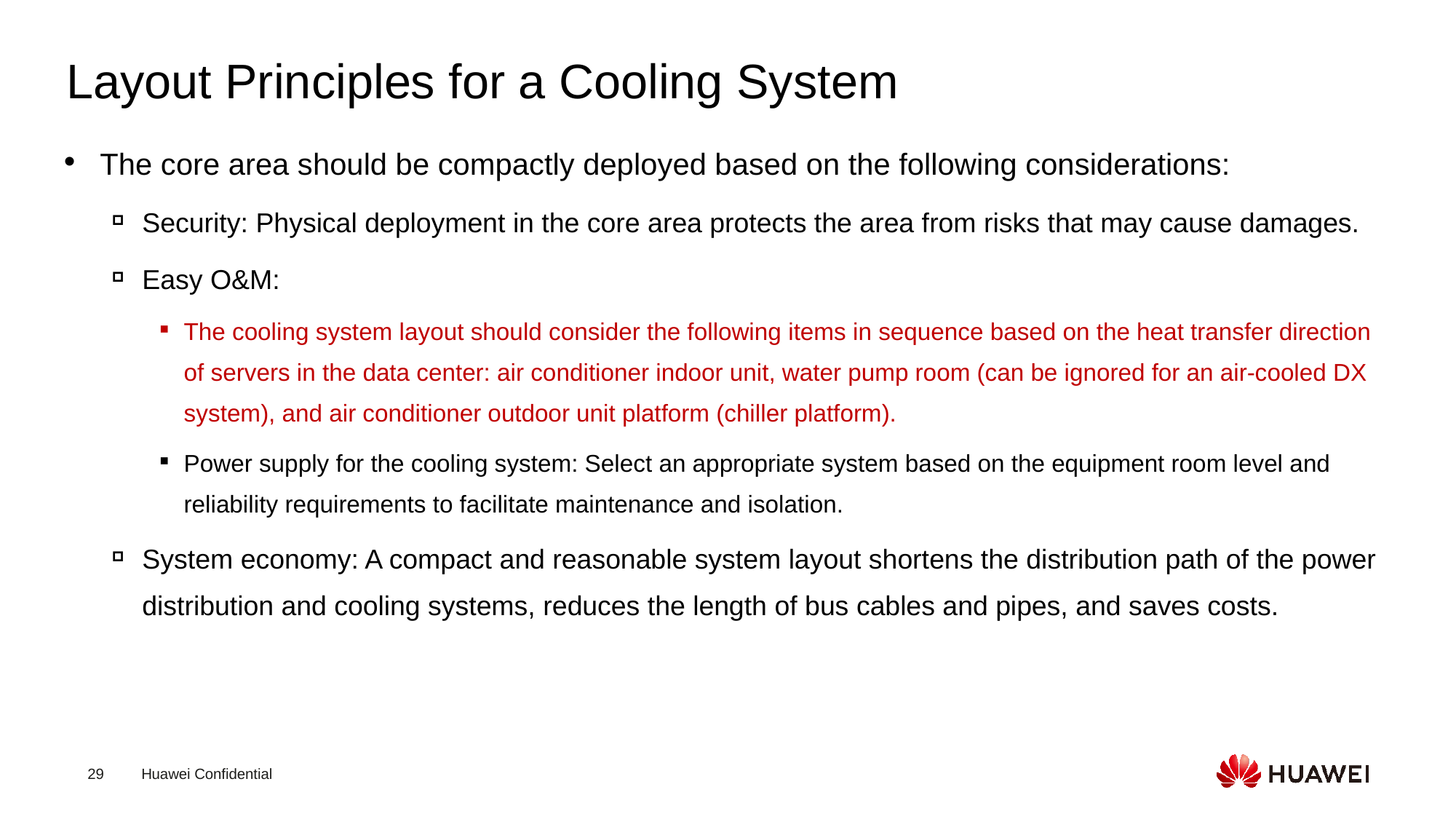

# Layout Principles for a Cooling System
The core area should be compactly deployed based on the following considerations:
Security: Physical deployment in the core area protects the area from risks that may cause damages.
Easy O&M:
The cooling system layout should consider the following items in sequence based on the heat transfer direction of servers in the data center: air conditioner indoor unit, water pump room (can be ignored for an air-cooled DX system), and air conditioner outdoor unit platform (chiller platform).
Power supply for the cooling system: Select an appropriate system based on the equipment room level and reliability requirements to facilitate maintenance and isolation.
System economy: A compact and reasonable system layout shortens the distribution path of the power distribution and cooling systems, reduces the length of bus cables and pipes, and saves costs.